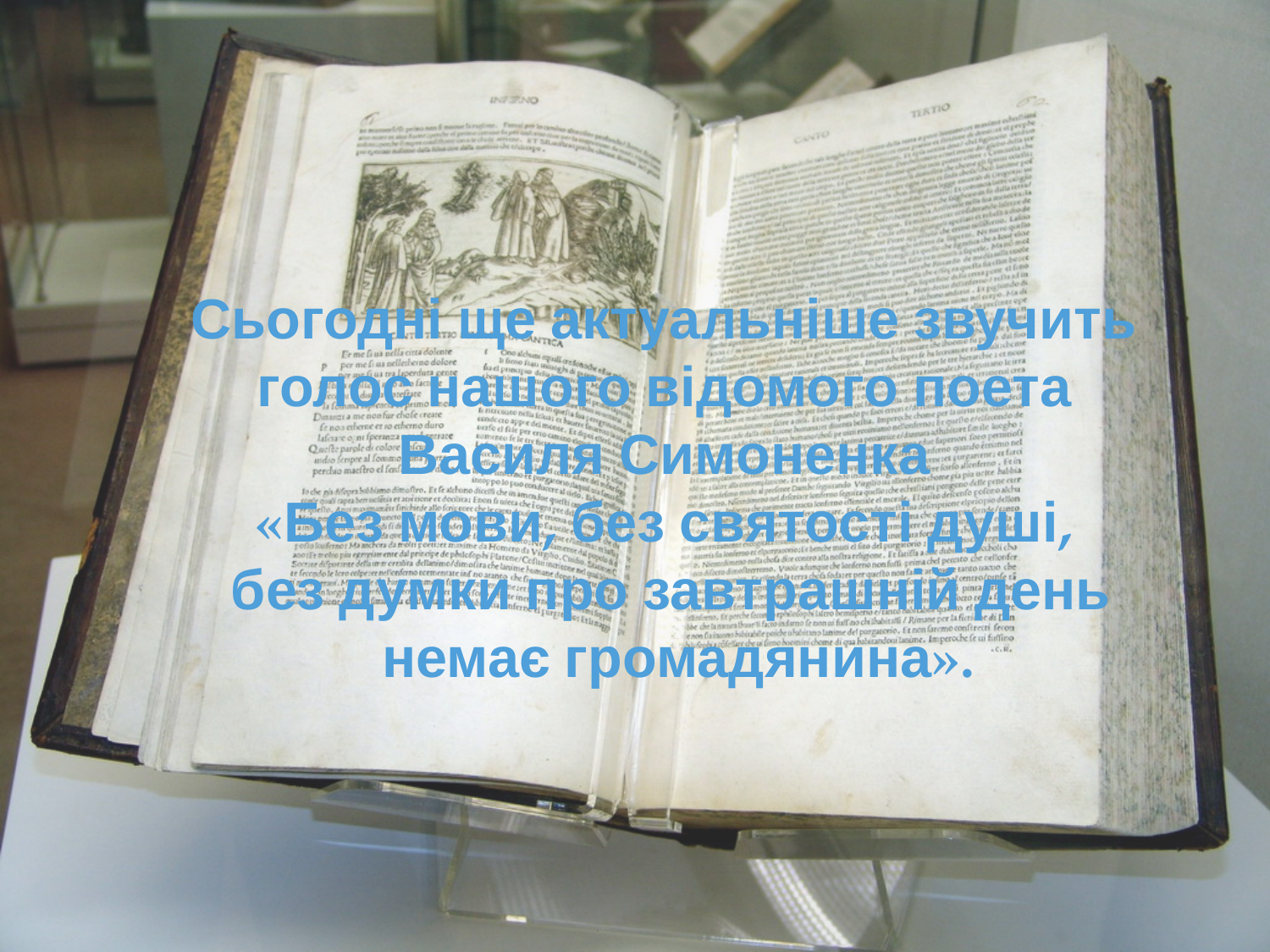

Сьогодні ще актуальніше звучить
голос нашого відомого поета
Василя Симоненка
«Без мови, без святості душі,
без думки про завтрашній день
 немає громадянина».